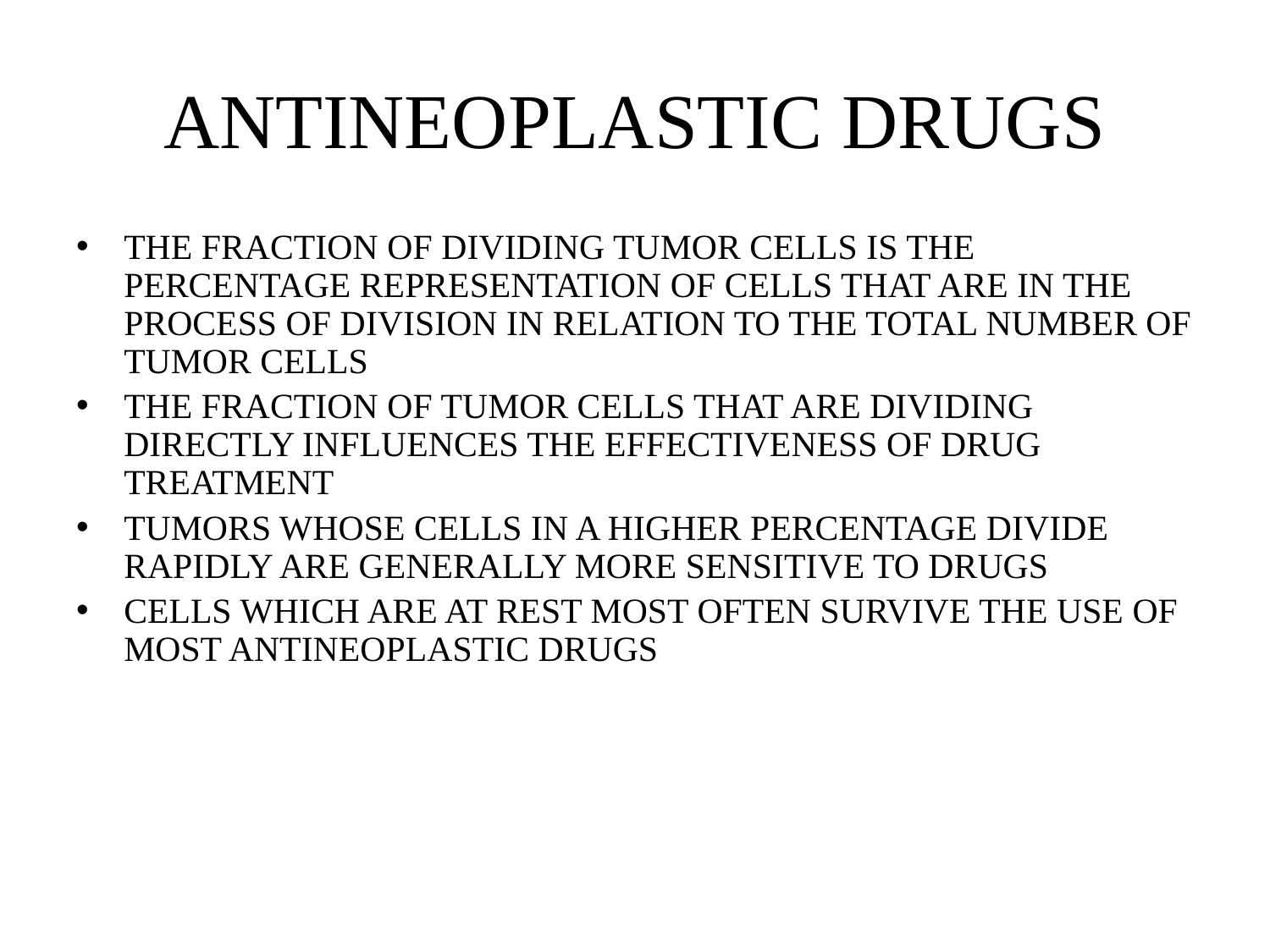

# ANTINEOPLASTIC DRUGS
THE FRACTION OF DIVIDING TUMOR CELLS IS THE PERCENTAGE REPRESENTATION OF CELLS THAT ARE IN THE PROCESS OF DIVISION IN RELATION TO THE TOTAL NUMBER OF TUMOR CELLS
THE FRACTION OF TUMOR CELLS THAT ARE DIVIDING DIRECTLY INFLUENCES THE EFFECTIVENESS OF DRUG TREATMENT
TUMORS WHOSE CELLS IN A HIGHER PERCENTAGE DIVIDE RAPIDLY ARE GENERALLY MORE SENSITIVE TO DRUGS
CELLS WHICH ARE AT REST MOST OFTEN SURVIVE THE USE OF MOST ANTINEOPLASTIC DRUGS